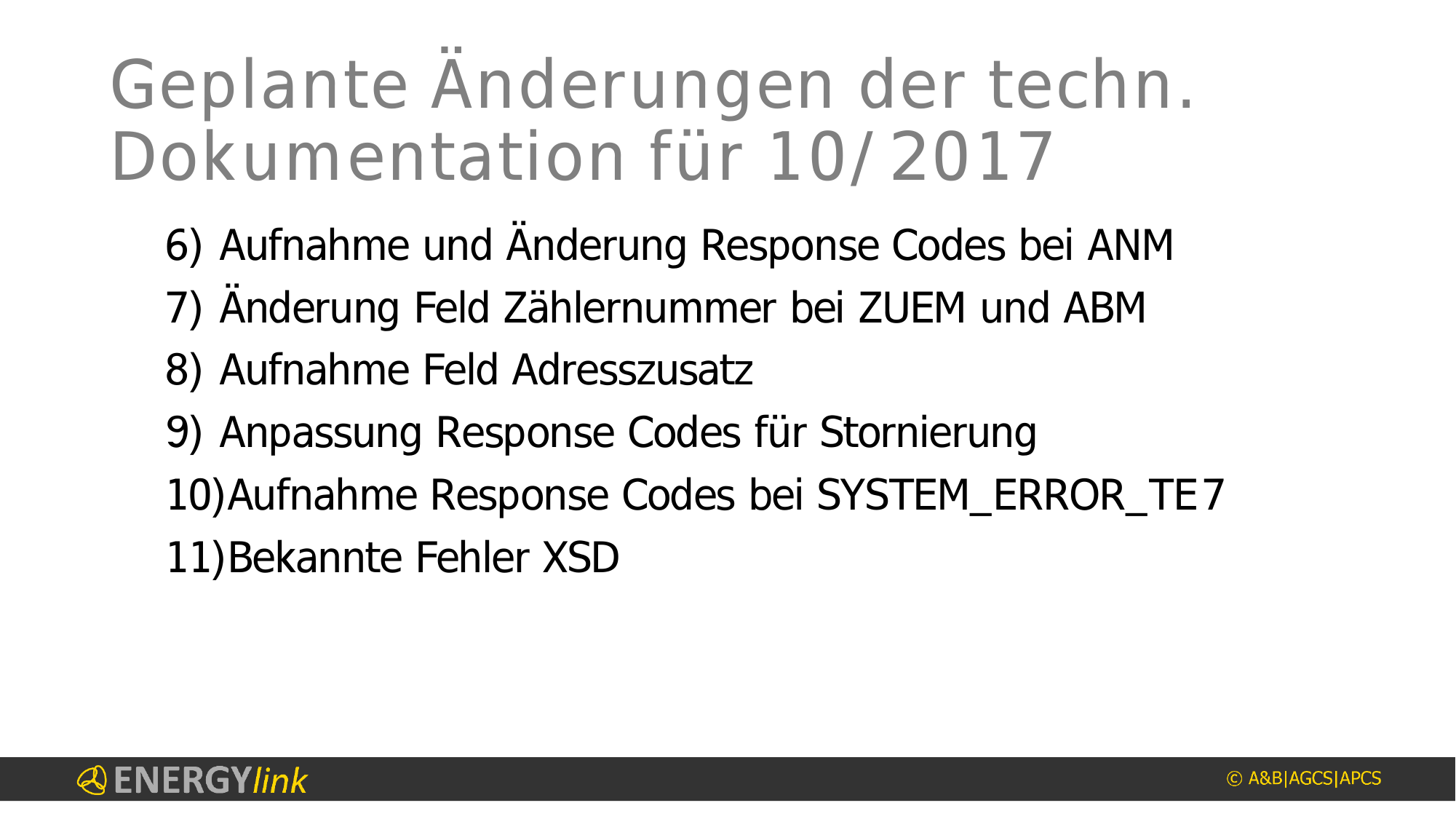

# Geplante Änderungen der techn. Dokumentation für 10/2017
Aufnahme und Änderung Response Codes bei ANM
Änderung Feld Zählernummer bei ZUEM und ABM
Aufnahme Feld Adresszusatz
Anpassung Response Codes für Stornierung
Aufnahme Response Codes bei SYSTEM_ERROR_TE	7
Bekannte Fehler XSD